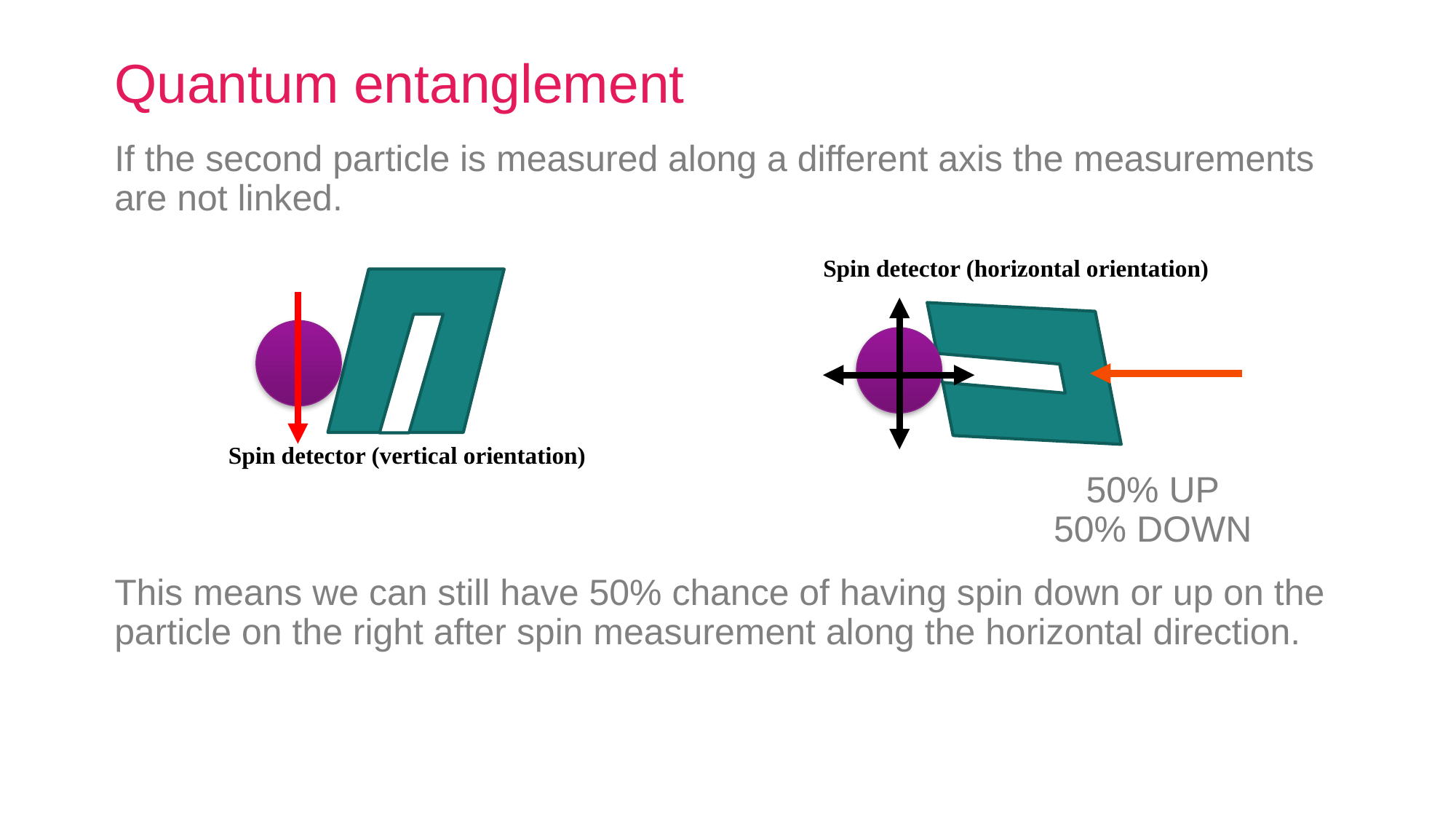

# Quantum entanglement
If the second particle is measured along a different axis the measurements are not linked.
Spin detector (horizontal orientation)

Spin detector (vertical orientation)
50% UP
50% DOWN
This means we can still have 50% chance of having spin down or up on the particle on the right after spin measurement along the horizontal direction.